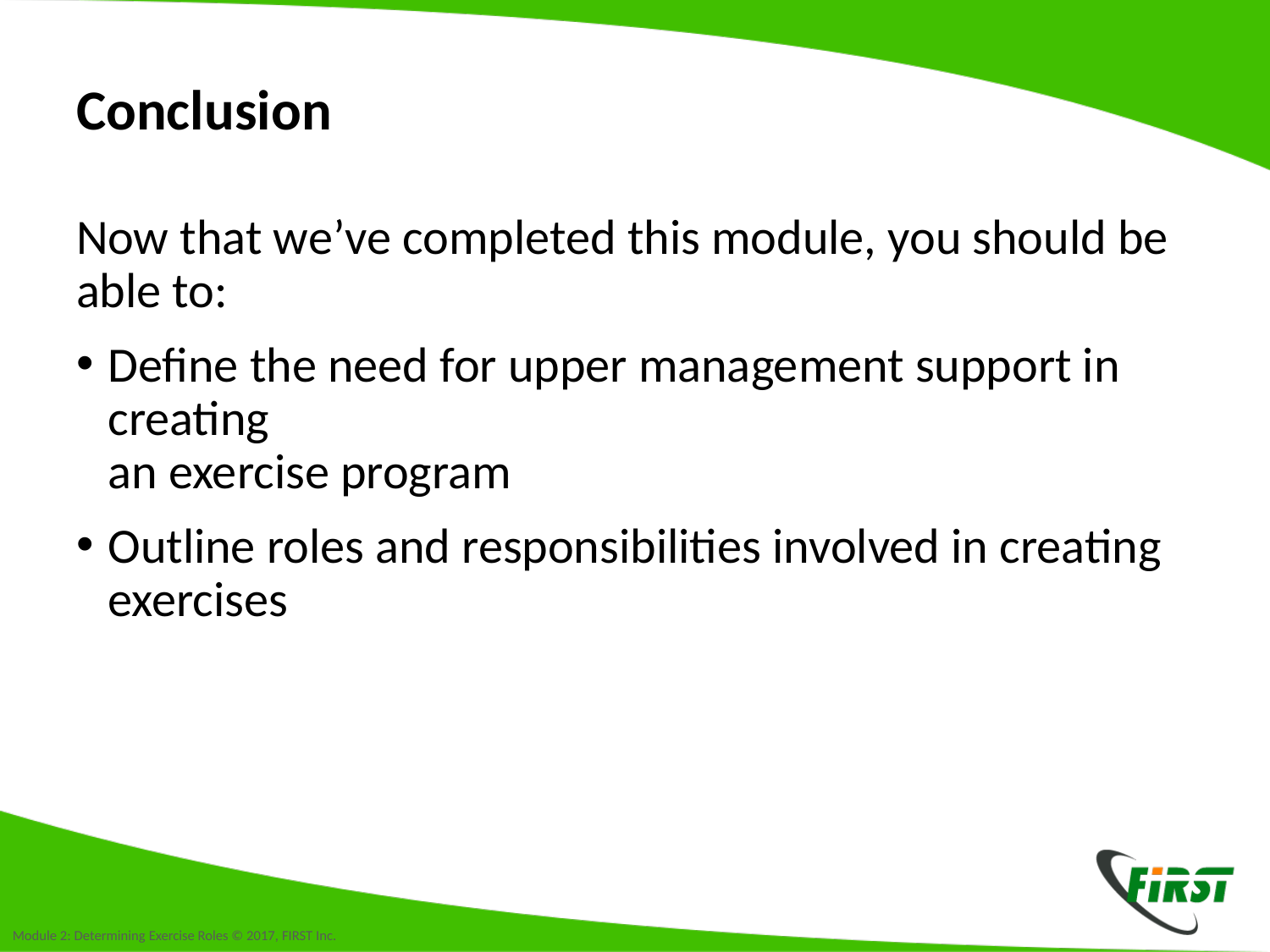

# Conclusion
Now that we’ve completed this module, you should be able to:
Define the need for upper management support in creating
an exercise program
Outline roles and responsibilities involved in creating exercises